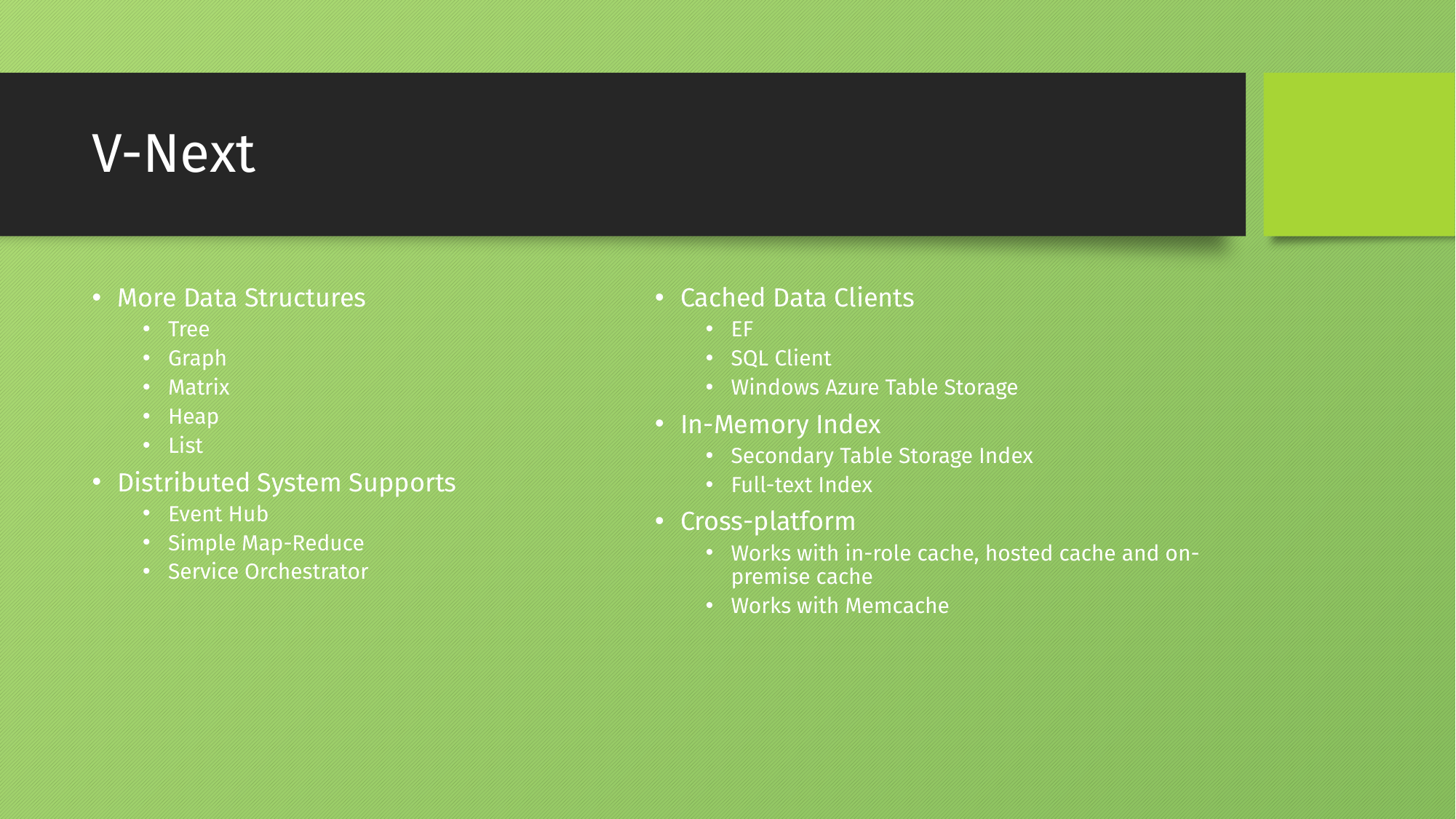

# V-Next
More Data Structures
Tree
Graph
Matrix
Heap
List
Distributed System Supports
Event Hub
Simple Map-Reduce
Service Orchestrator

Cached Data Clients
EF
SQL Client
Windows Azure Table Storage
In-Memory Index
Secondary Table Storage Index
Full-text Index
Cross-platform
Works with in-role cache, hosted cache and on-premise cache
Works with Memcache